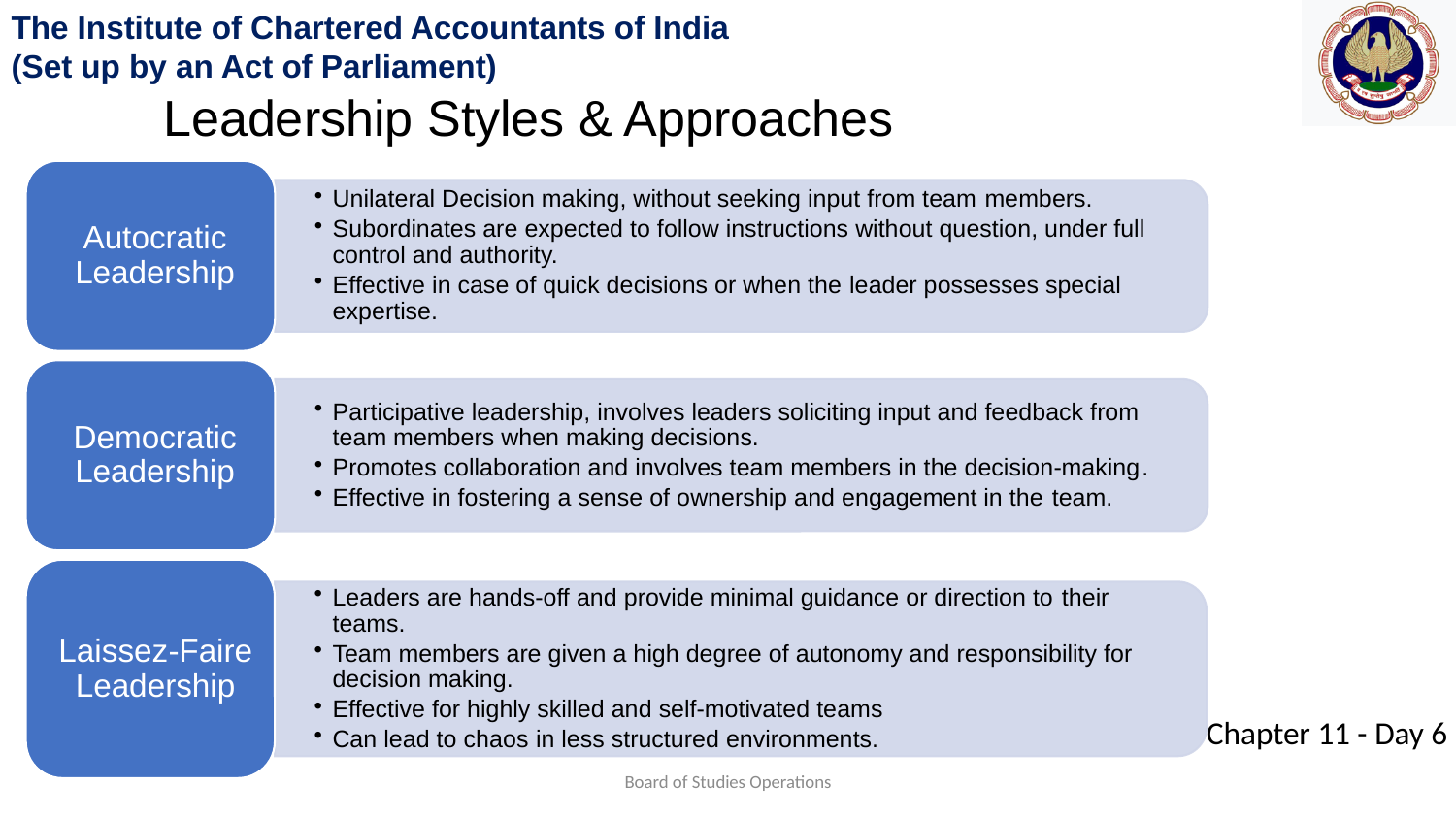

Leadership Styles & Approaches
Unilateral Decision making, without seeking input from team members.
Subordinates are expected to follow instructions without question, under full control and authority.
Effective in case of quick decisions or when the leader possesses special expertise.
Autocratic Leadership
Participative leadership, involves leaders soliciting input and feedback from team members when making decisions.
Promotes collaboration and involves team members in the decision-making.
Effective in fostering a sense of ownership and engagement in the team.
Democratic Leadership
Leaders are hands-off and provide minimal guidance or direction to their teams.
Team members are given a high degree of autonomy and responsibility for decision making.
Effective for highly skilled and self-motivated teams
Can lead to chaos in less structured environments.
Laissez-Faire Leadership
Board of Studies Operations